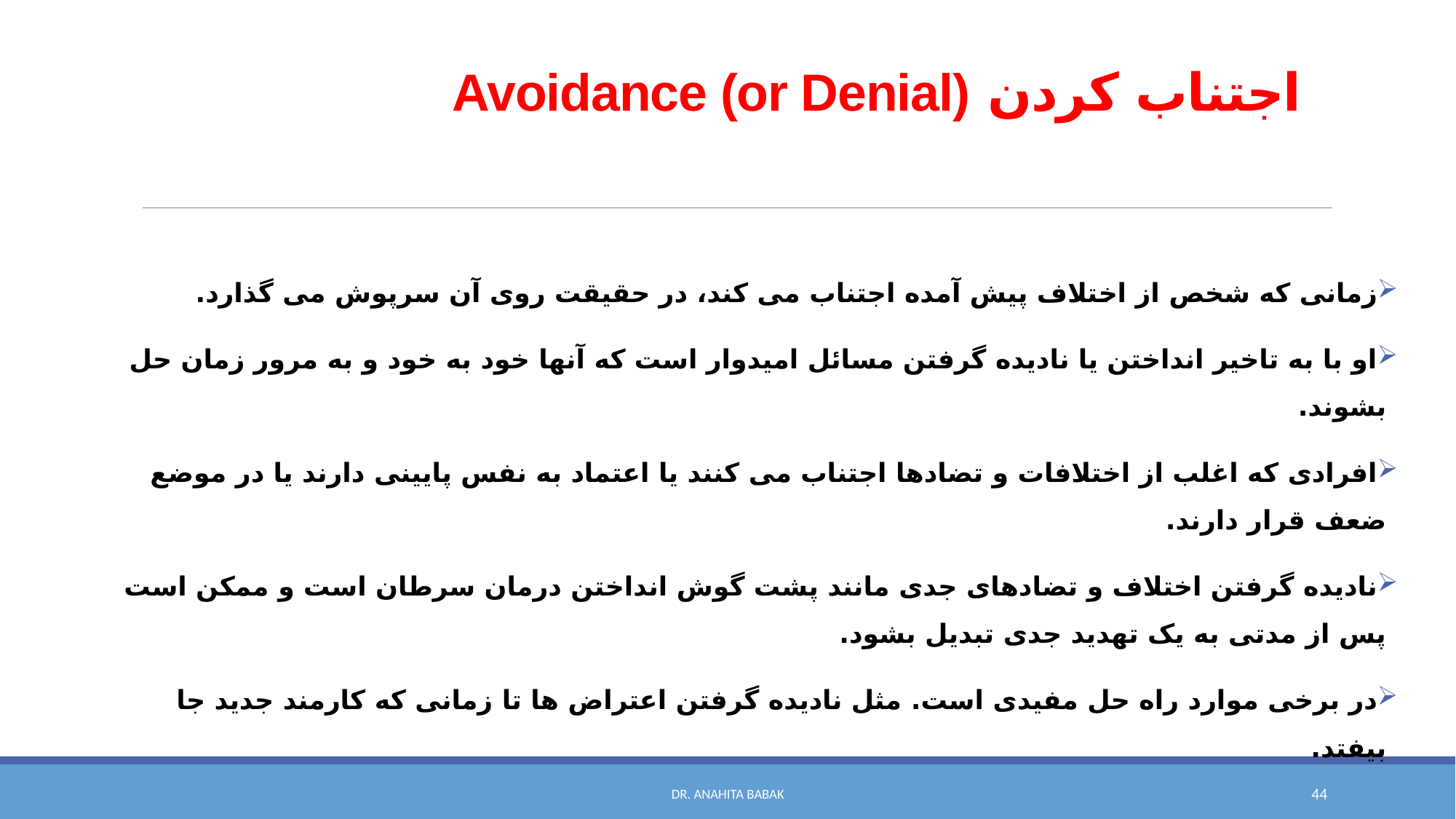

# اجتناب کردن Avoidance (or Denial)
زمانی که شخص از اختلاف پیش آمده اجتناب می کند، در حقیقت روی آن سرپوش می گذارد.
او با به تاخیر انداختن یا نادیده گرفتن مسائل امیدوار است که آنها خود به خود و به مرور زمان حل بشوند.
افرادی که اغلب از اختلافات و تضادها اجتناب می کنند یا اعتماد به نفس پایینی دارند یا در موضع ضعف قرار دارند.
نادیده گرفتن اختلاف و تضادهای جدی مانند پشت گوش انداختن درمان سرطان است و ممکن است پس از مدتی به یک تهدید جدی تبدیل بشود.
در برخی موارد راه حل مفیدی است. مثل نادیده گرفتن اعتراض ها تا زمانی که کارمند جدید جا بیفتد.

Dr. Anahita Babak
44